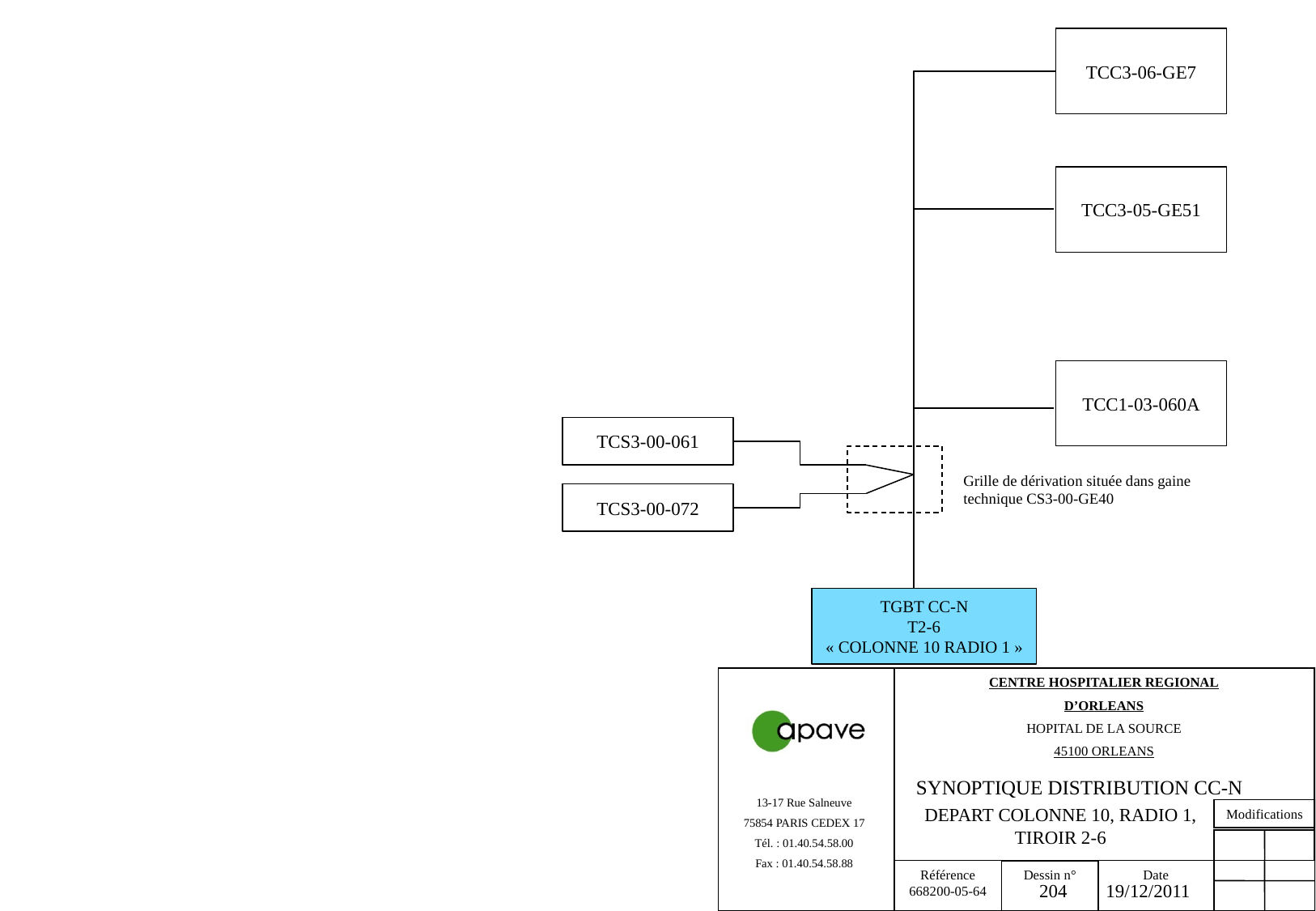

TCC3-06-GE7
TCC3-05-GE51
TCC1-03-060A
TCS3-00-061

Grille de dérivation située dans gaine technique CS3-00-GE40
TCS3-00-072
TGBT CC-N
T2-6
« COLONNE 10 RADIO 1 »
SYNOPTIQUE DISTRIBUTION CC-N
DEPART COLONNE 10, RADIO 1, TIROIR 2-6
204
19/12/2011